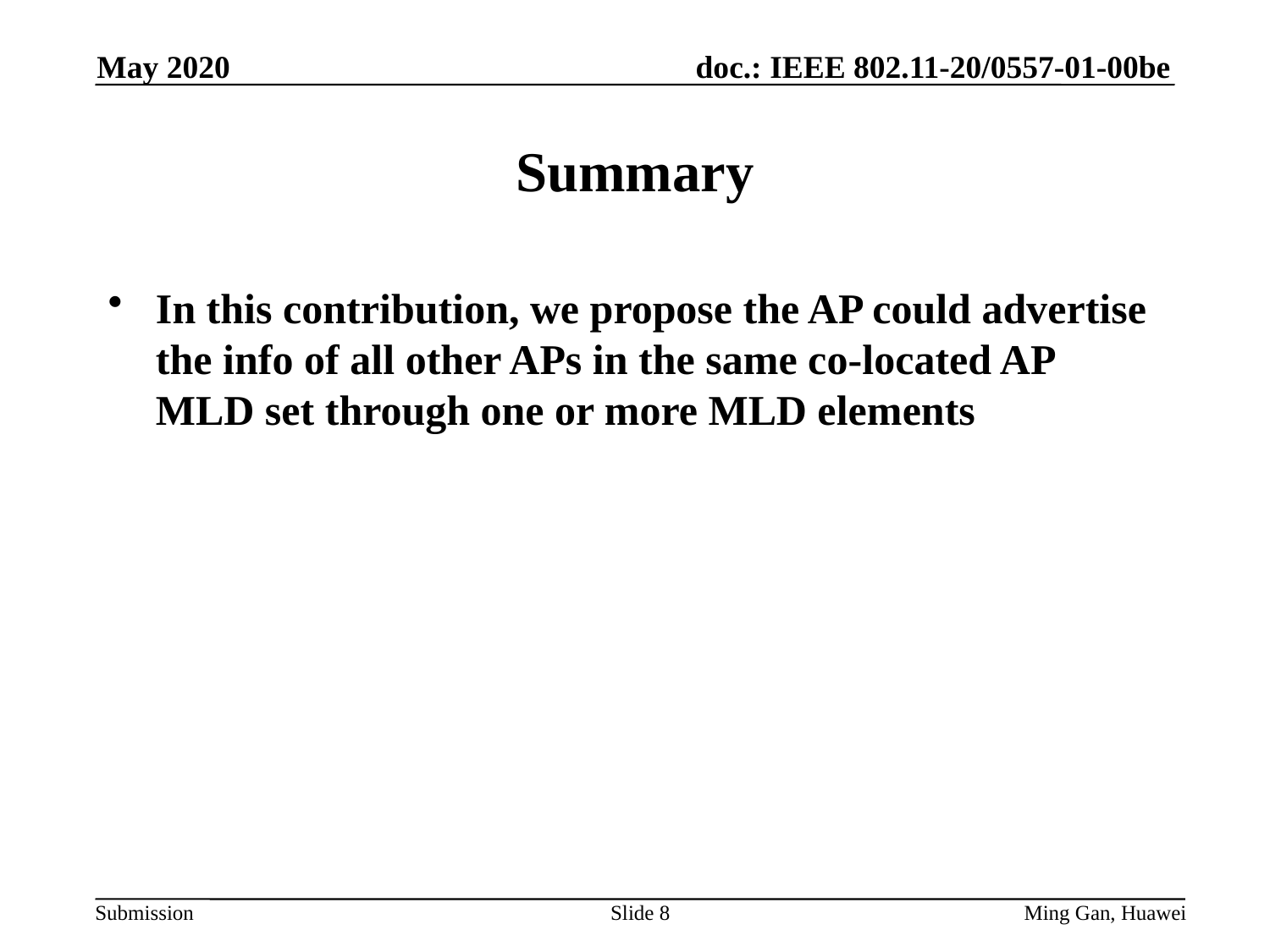

May 2020
# Summary
In this contribution, we propose the AP could advertise the info of all other APs in the same co-located AP MLD set through one or more MLD elements
Slide 8
Ming Gan, Huawei